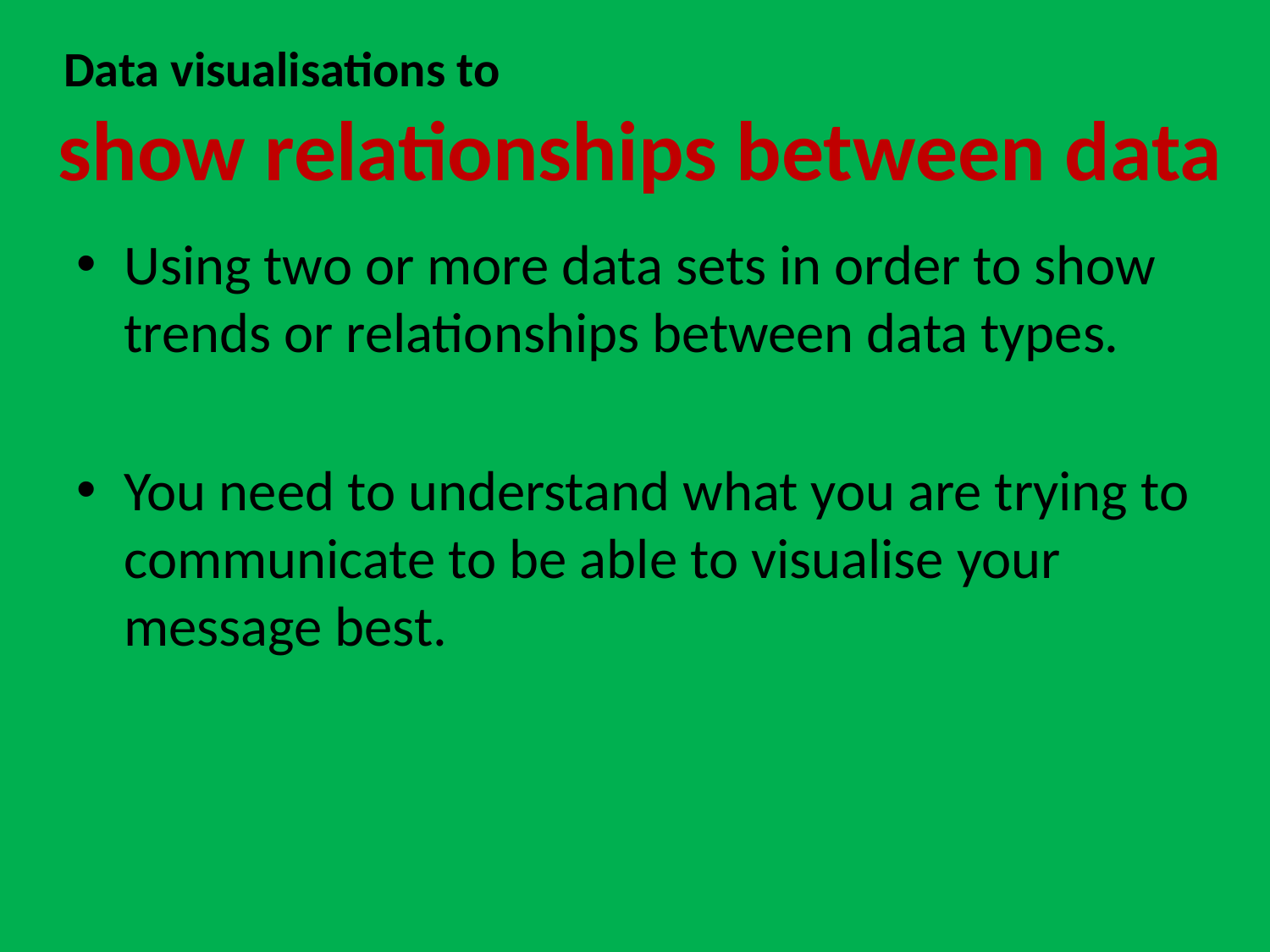

# Data visualisations to show relationships between data
Using two or more data sets in order to show trends or relationships between data types.

You need to understand what you are trying to communicate to be able to visualise your message best.